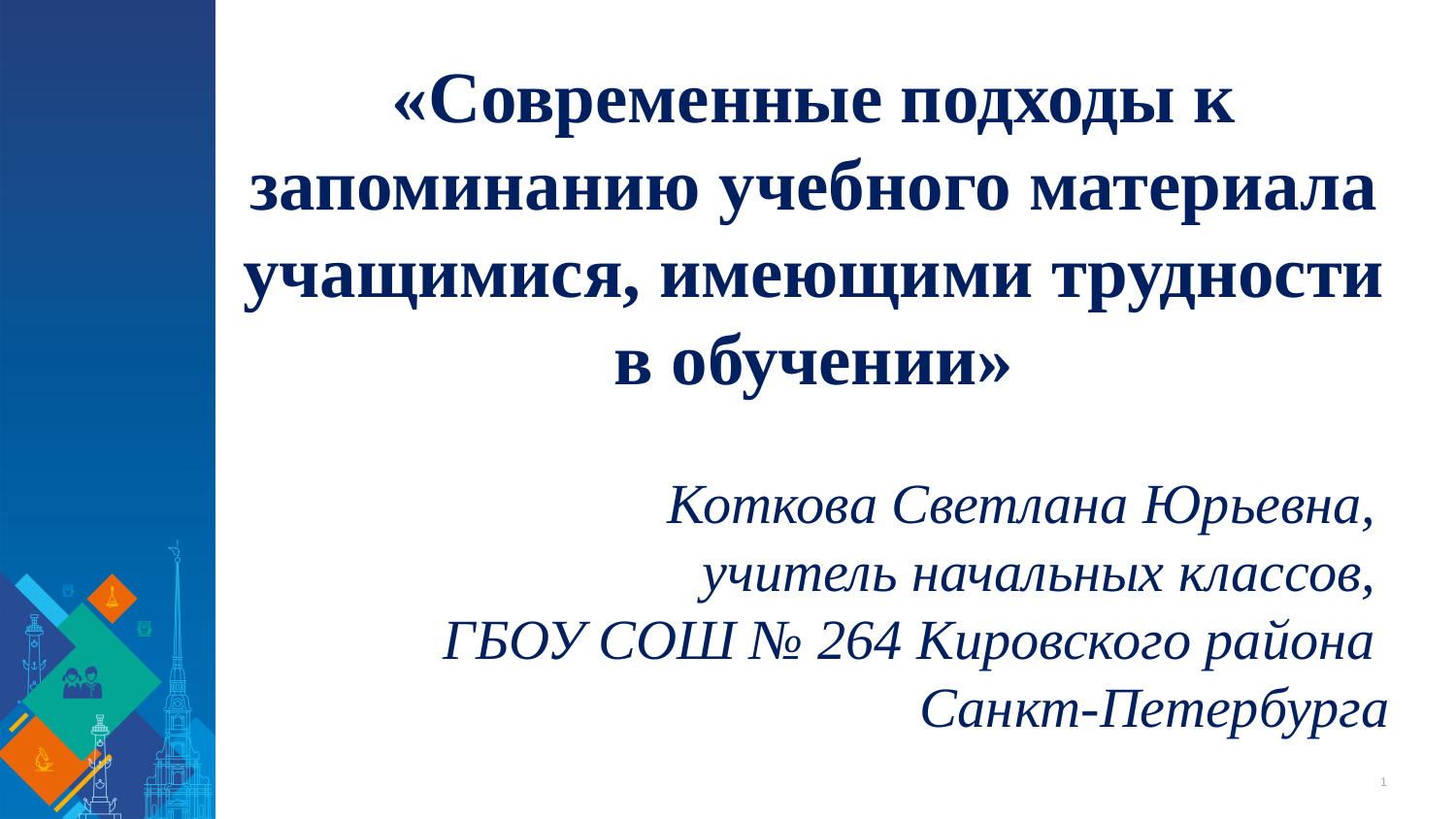

«Современные подходы к запоминанию учебного материала учащимися, имеющими трудности в обучении»

Коткова Светлана Юрьевна,
учитель начальных классов,
ГБОУ СОШ № 264 Кировского района
Санкт-Петербурга

1